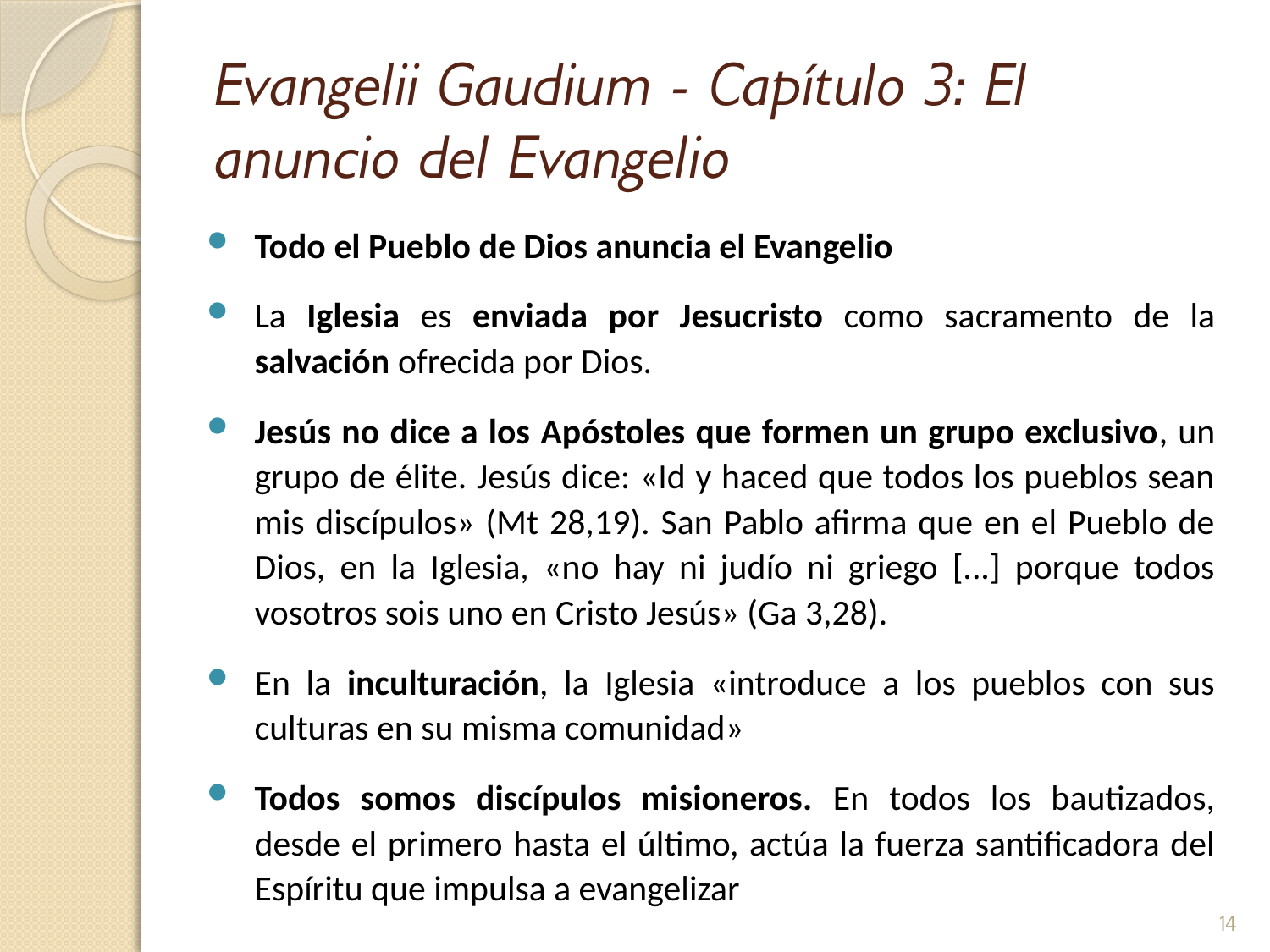

# Evangelii Gaudium - Capítulo 3: El anuncio del Evangelio
Todo el Pueblo de Dios anuncia el Evangelio
La Iglesia es enviada por Jesucristo como sacramento de la salvación ofrecida por Dios.
Jesús no dice a los Apóstoles que formen un grupo exclusivo, un grupo de élite. Jesús dice: «Id y haced que todos los pueblos sean mis discípulos» (Mt 28,19). San Pablo afirma que en el Pueblo de Dios, en la Iglesia, «no hay ni judío ni griego [...] porque todos vosotros sois uno en Cristo Jesús» (Ga 3,28).
En la inculturación, la Iglesia «introduce a los pueblos con sus culturas en su misma comunidad»
Todos somos discípulos misioneros. En todos los bautizados, desde el primero hasta el último, actúa la fuerza santificadora del Espíritu que impulsa a evangelizar

14